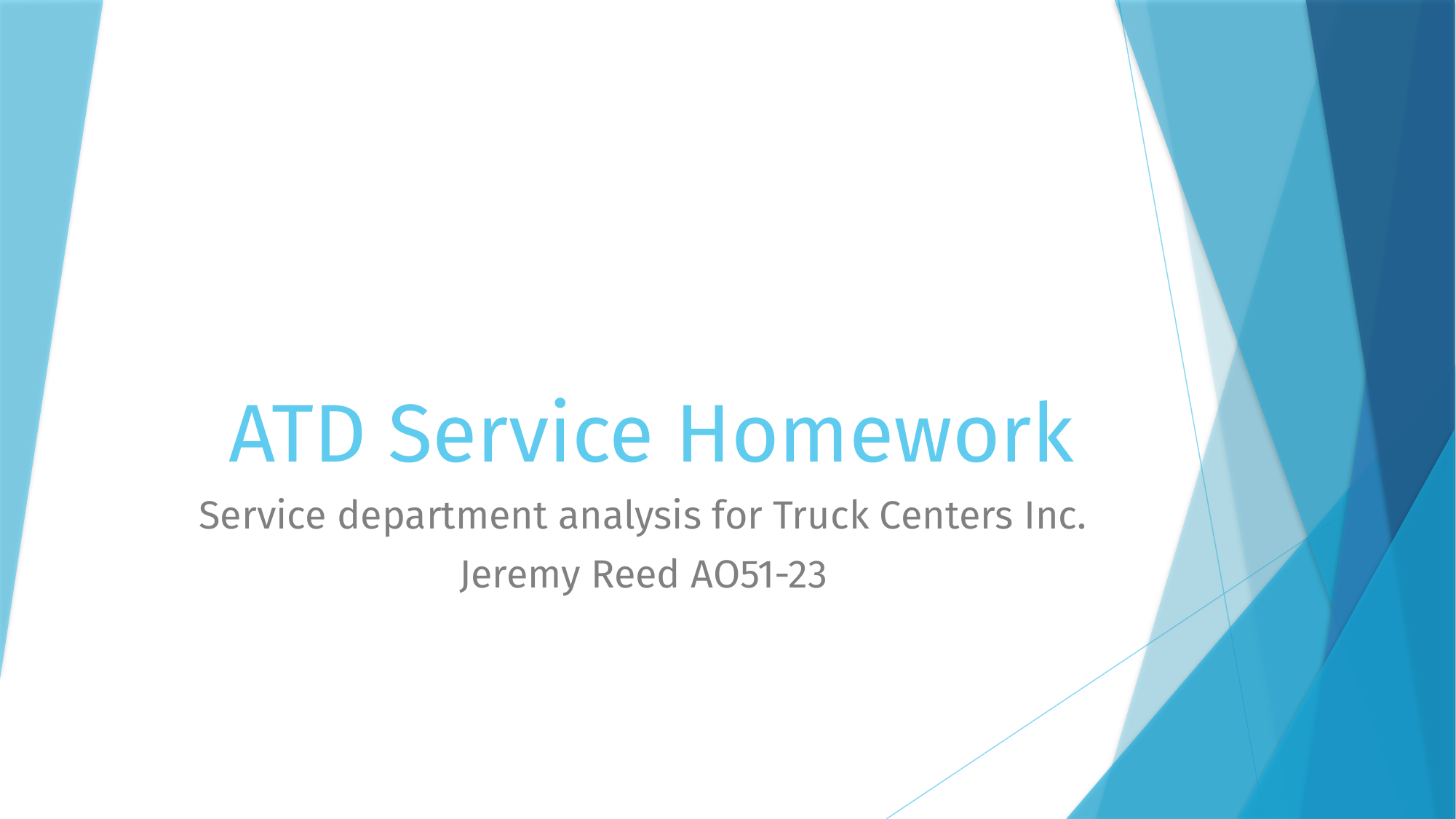

# ATD Service Homework
Service department analysis for Truck Centers Inc.
Jeremy Reed AO51-23